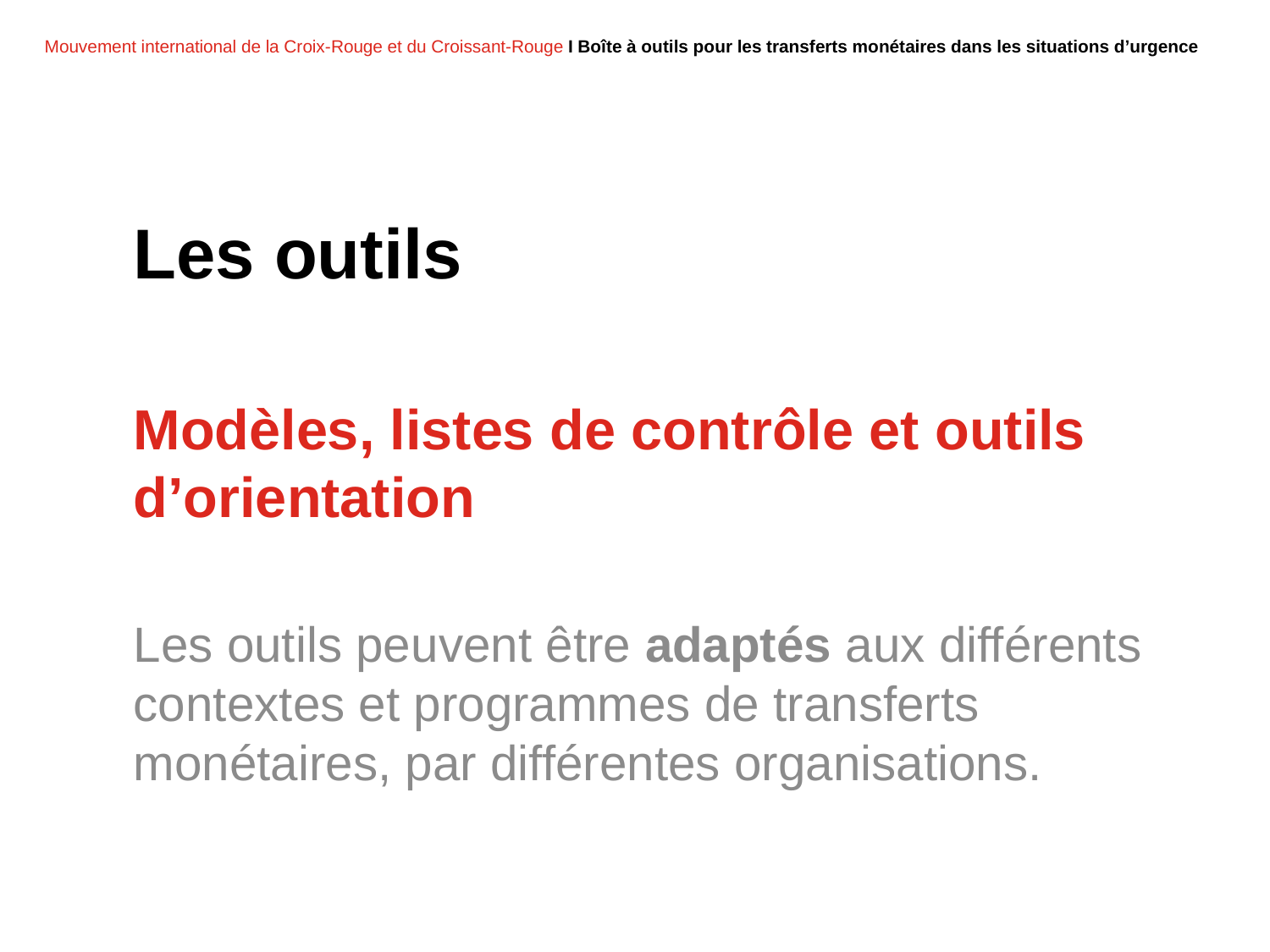

Les outils
Modèles, listes de contrôle et outils d’orientation
Les outils peuvent être adaptés aux différents contextes et programmes de transferts monétaires, par différentes organisations.